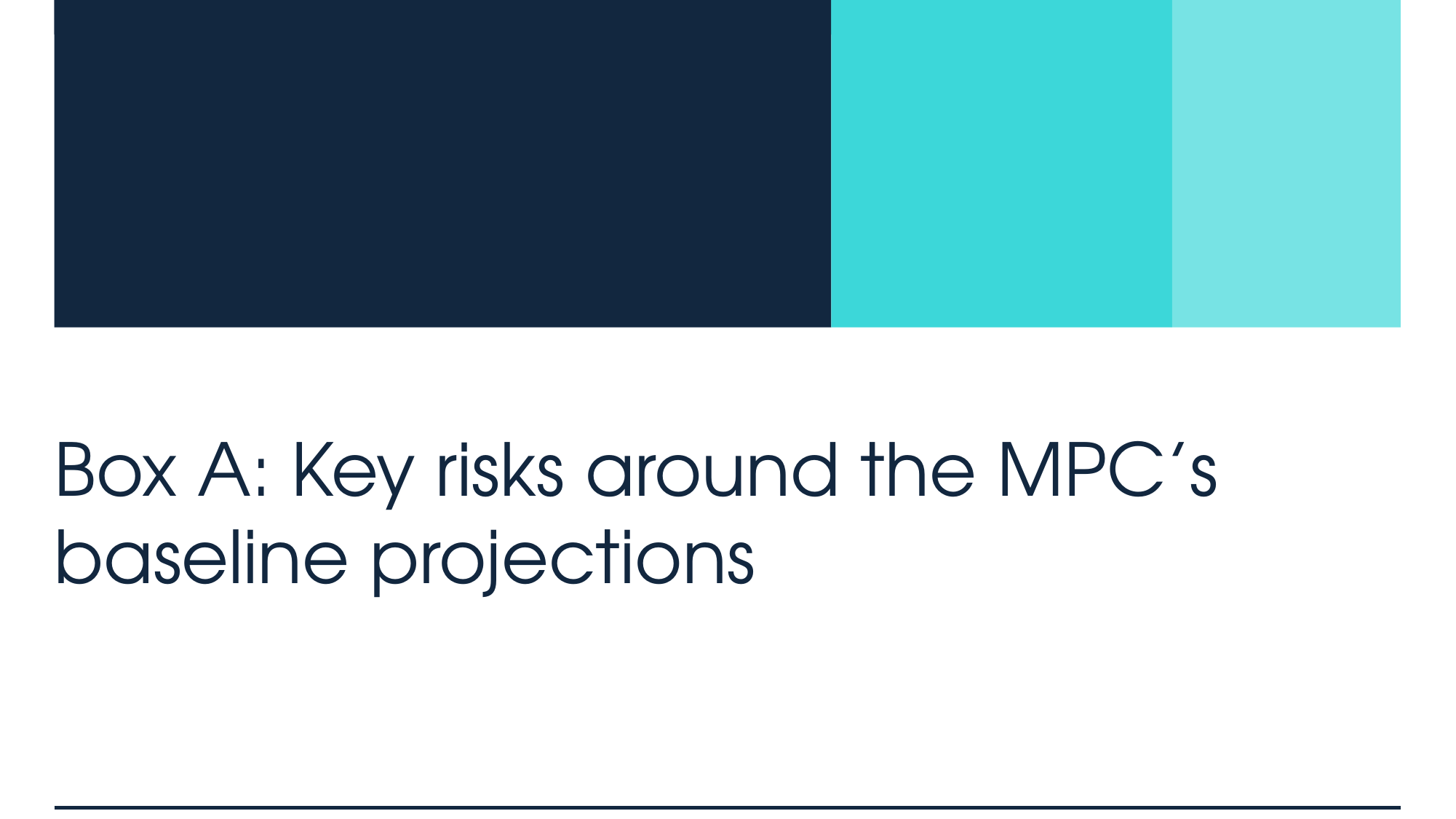

# Box A: Key risks around the MPC’s baseline projections